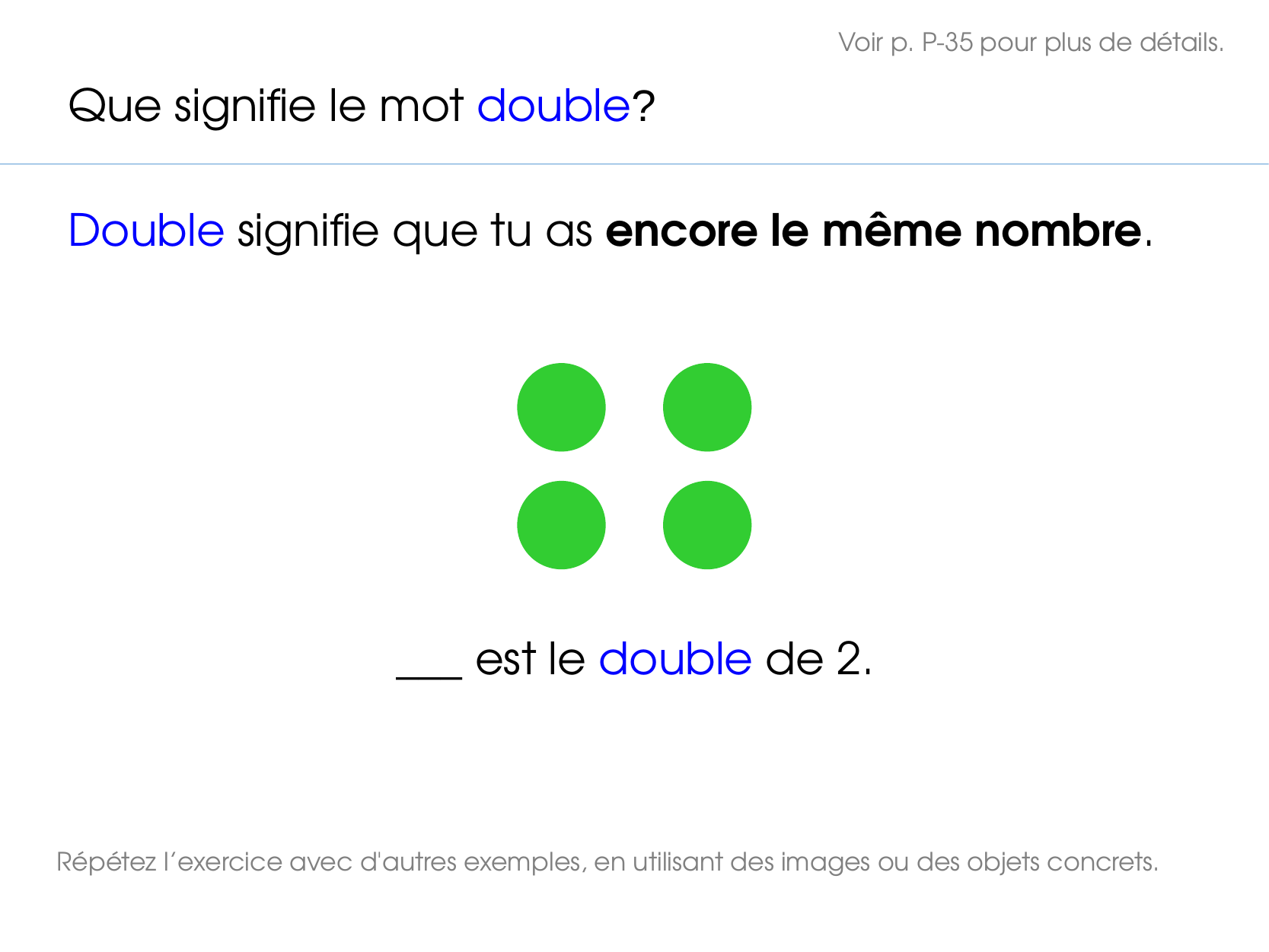

Voir p. P-35 pour plus de détails.
Que signifie le mot double?
Double signifie que tu as encore le même nombre.

___ est le double de 2.
Répétez l’exercice avec d'autres exemples, en utilisant des images ou des objets concrets.